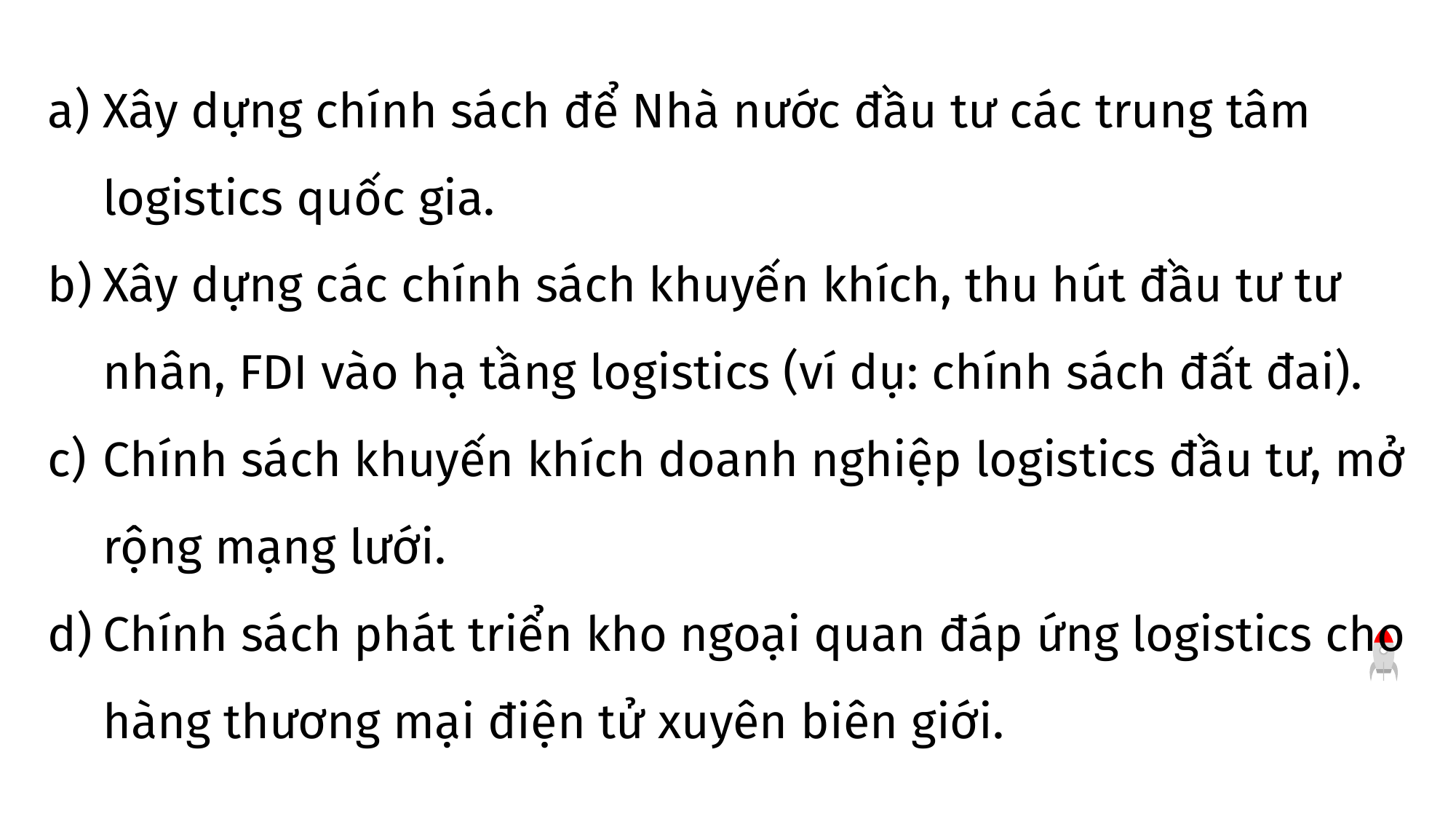

Xây dựng chính sách để Nhà nước đầu tư các trung tâm logistics quốc gia.
Xây dựng các chính sách khuyến khích, thu hút đầu tư tư nhân, FDI vào hạ tầng logistics (ví dụ: chính sách đất đai).
Chính sách khuyến khích doanh nghiệp logistics đầu tư, mở rộng mạng lưới.
Chính sách phát triển kho ngoại quan đáp ứng logistics cho hàng thương mại điện tử xuyên biên giới.